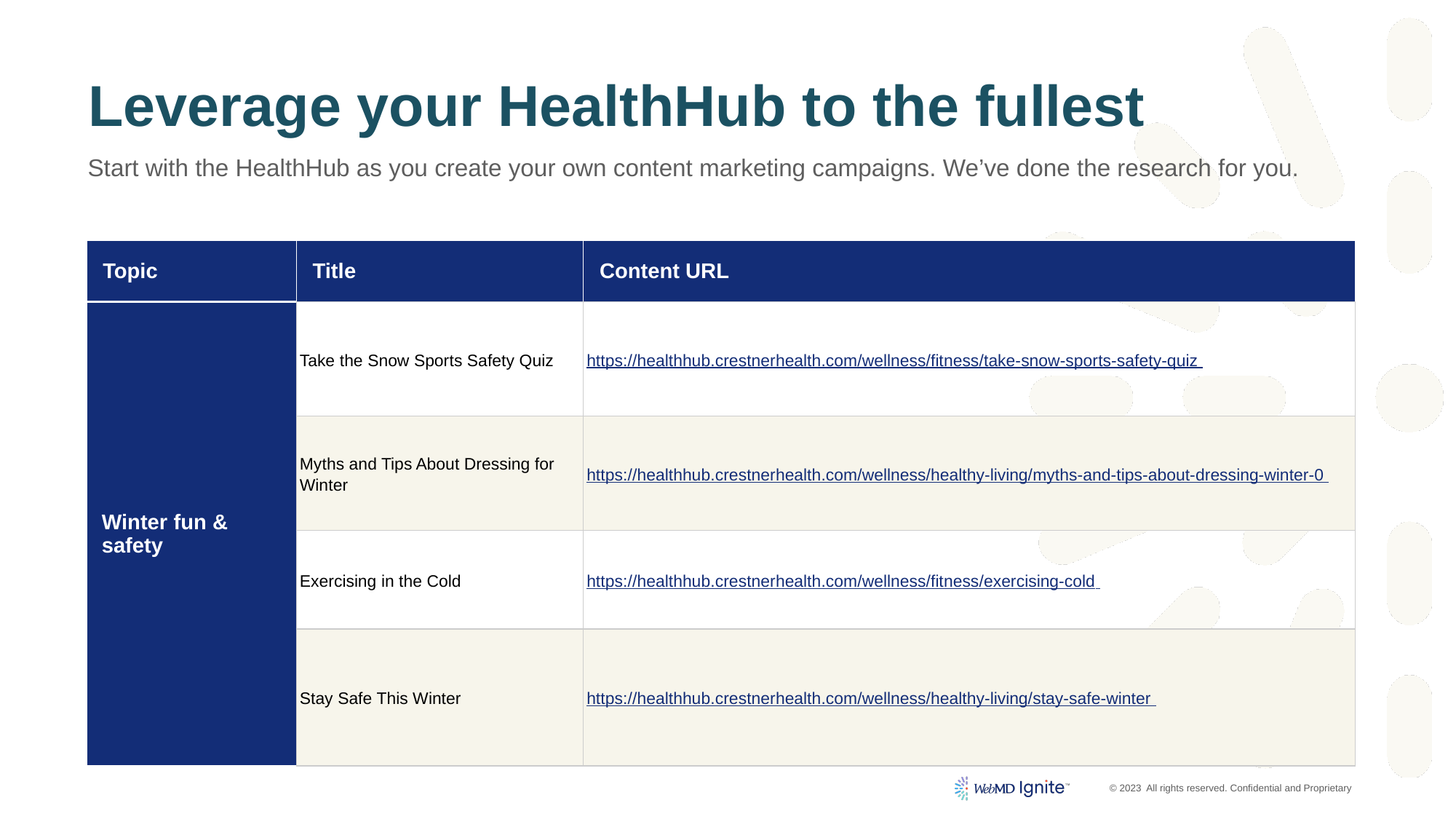

# Leverage your HealthHub to the fullest
Start with the HealthHub as you create your own content marketing campaigns. We’ve done the research for you.
| Topic | Title | Content URL |
| --- | --- | --- |
| Winter fun & safety | Take the Snow Sports Safety Quiz | https://healthhub.crestnerhealth.com/wellness/fitness/take-snow-sports-safety-quiz |
|  | Myths and Tips About Dressing for Winter | https://healthhub.crestnerhealth.com/wellness/healthy-living/myths-and-tips-about-dressing-winter-0 |
|  | Exercising in the Cold | https://healthhub.crestnerhealth.com/wellness/fitness/exercising-cold |
|  | Stay Safe This Winter | https://healthhub.crestnerhealth.com/wellness/healthy-living/stay-safe-winter |